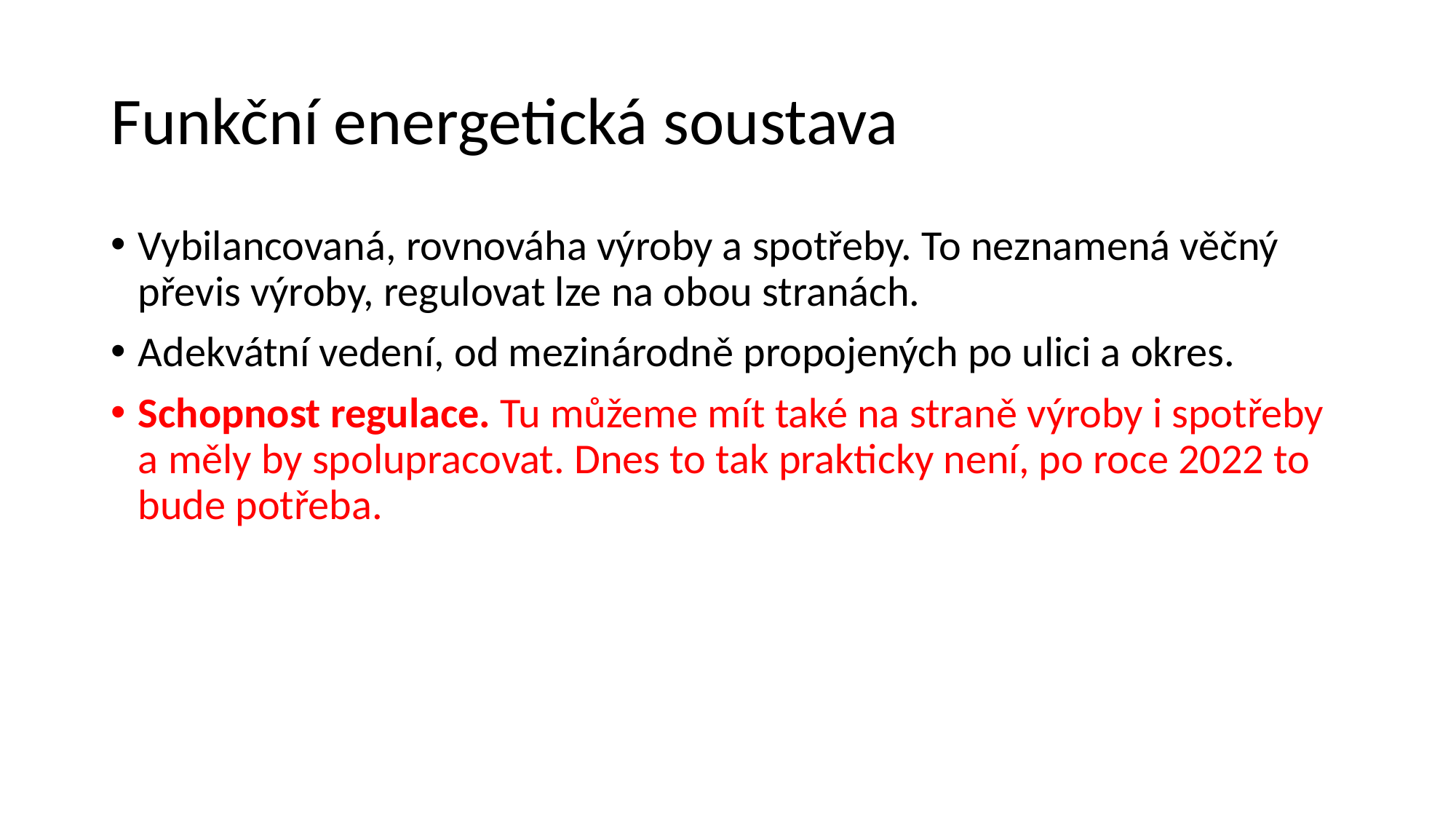

# Funkční energetická soustava
Vybilancovaná, rovnováha výroby a spotřeby. To neznamená věčný převis výroby, regulovat lze na obou stranách.
Adekvátní vedení, od mezinárodně propojených po ulici a okres.
Schopnost regulace. Tu můžeme mít také na straně výroby i spotřeby a měly by spolupracovat. Dnes to tak prakticky není, po roce 2022 to bude potřeba.